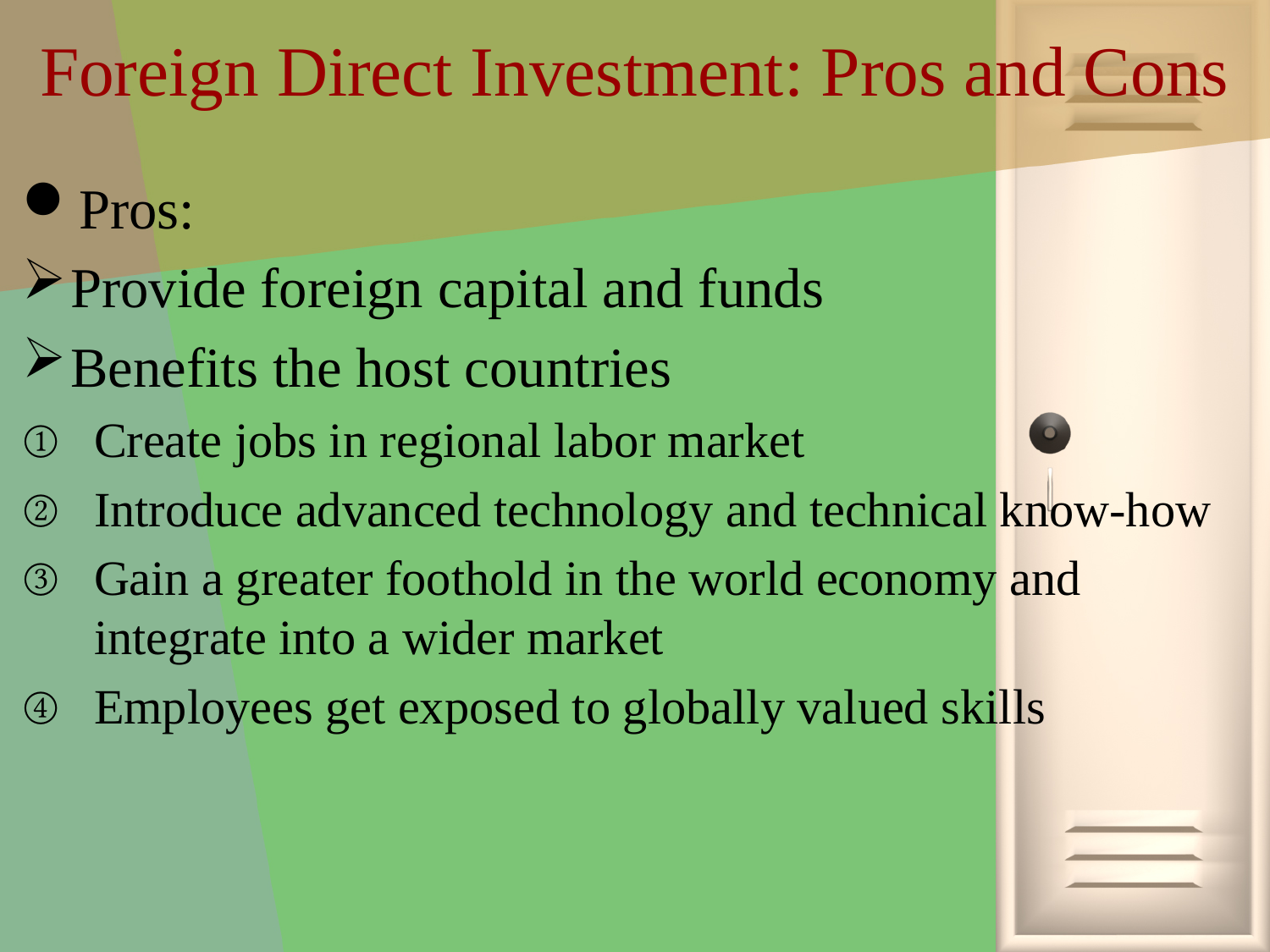

# Foreign Direct Investment: Pros and Cons
Pros:
Provide foreign capital and funds
Benefits the host countries
Create jobs in regional labor market
Introduce advanced technology and technical know-how
Gain a greater foothold in the world economy and integrate into a wider market
Employees get exposed to globally valued skills